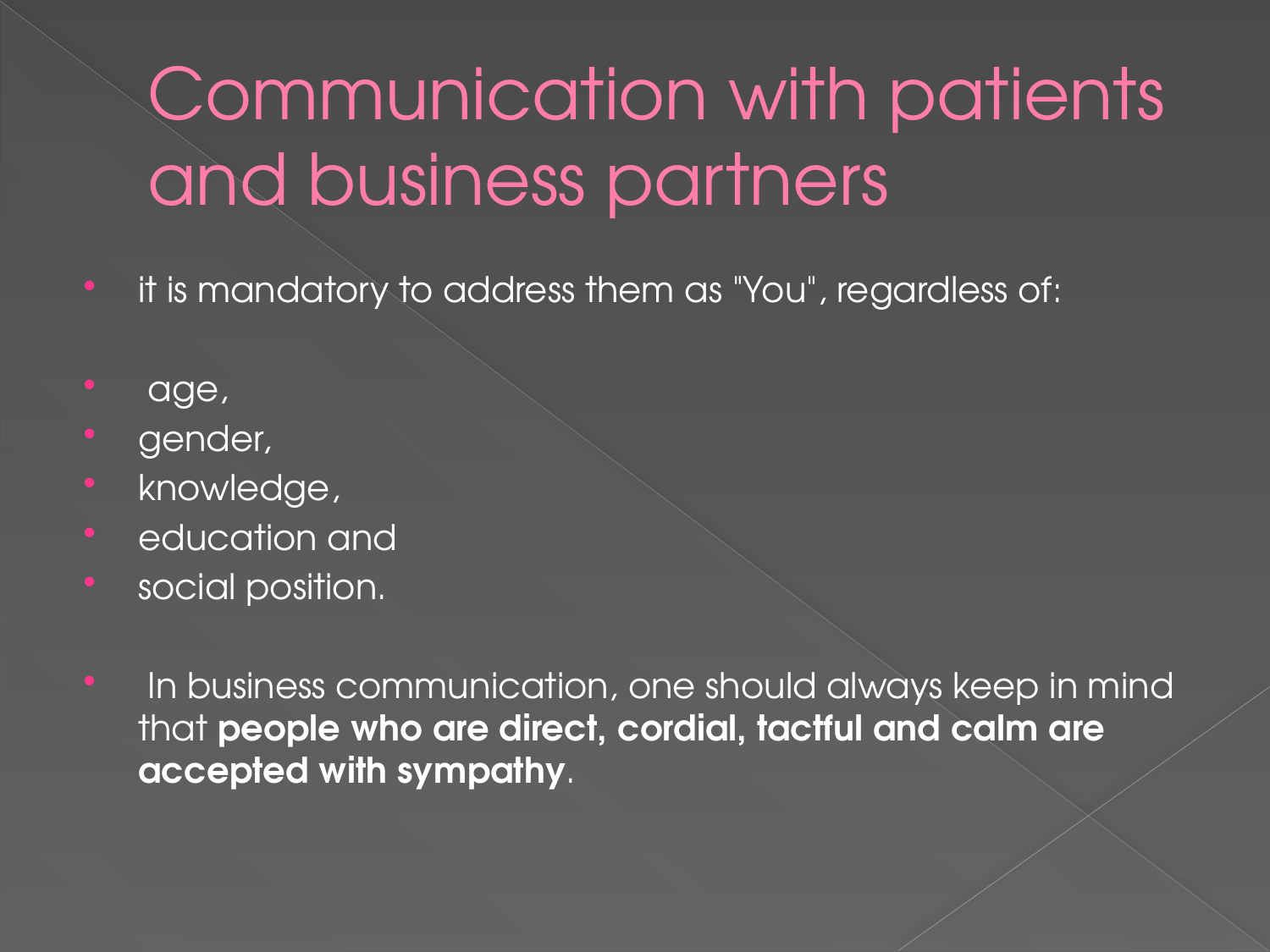

# Communication with patients and business partners
it is mandatory to address them as "You", regardless of:

 age,
gender,
knowledge,
education and
social position.

 In business communication, one should always keep in mind that people who are direct, cordial, tactful and calm are accepted with sympathy.